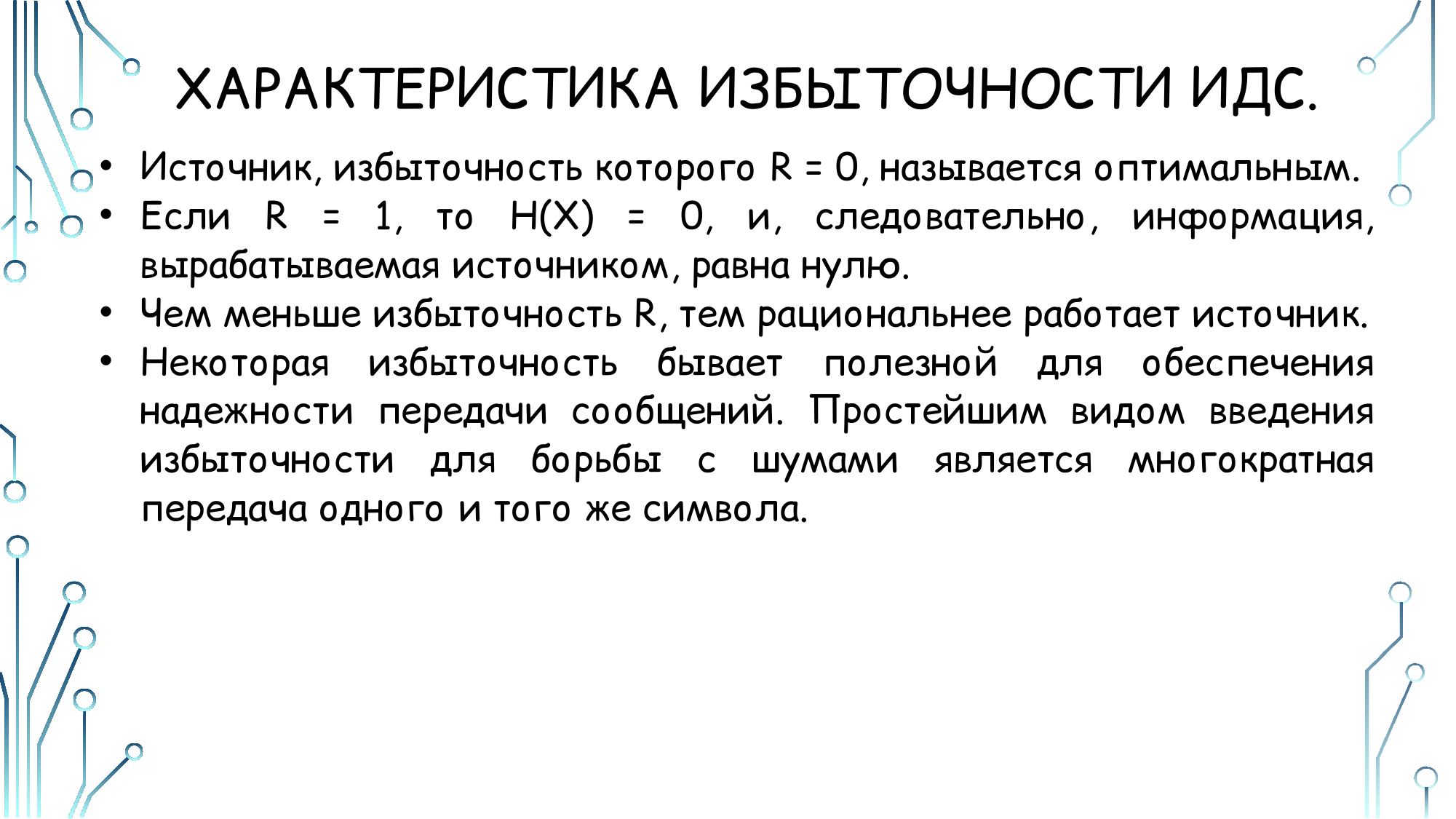

# ХАРАКТЕРИСТИКА ИЗБЫТОЧНОСТИ ИДС.
Источник, избыточность которого R = 0, называется оптимальным.
Если R = 1, то Н(Х) = 0, и, следовательно, информация, вырабатываемая источником, равна нулю.
Чем меньше избыточность R, тем рациональнее работает источник.
Некоторая избыточность бывает полезной для обеспечения надежности передачи сообщений. Простейшим видом введения избыточности для борьбы с шумами является многократная передача одного и того же символа.